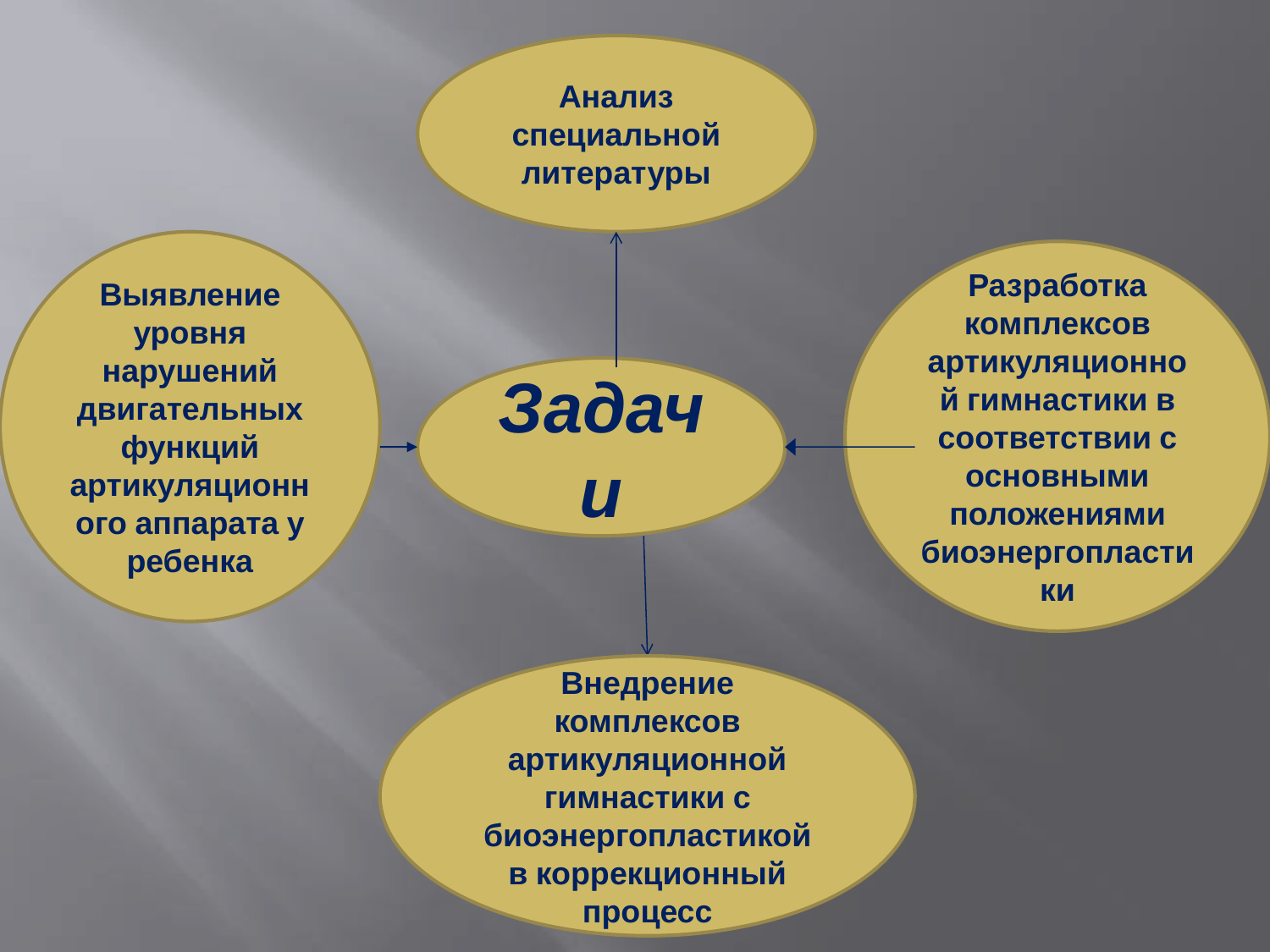

Анализ специальной литературы
Разработка комплексов артикуляционной гимнастики в соответствии с основными положениями биоэнергопластики
Выявление уровня нарушений двигательных функций артикуляционного аппарата у ребенка
Задачи
Внедрение комплексов артикуляционной гимнастики с биоэнергопластикой в коррекционный процесс